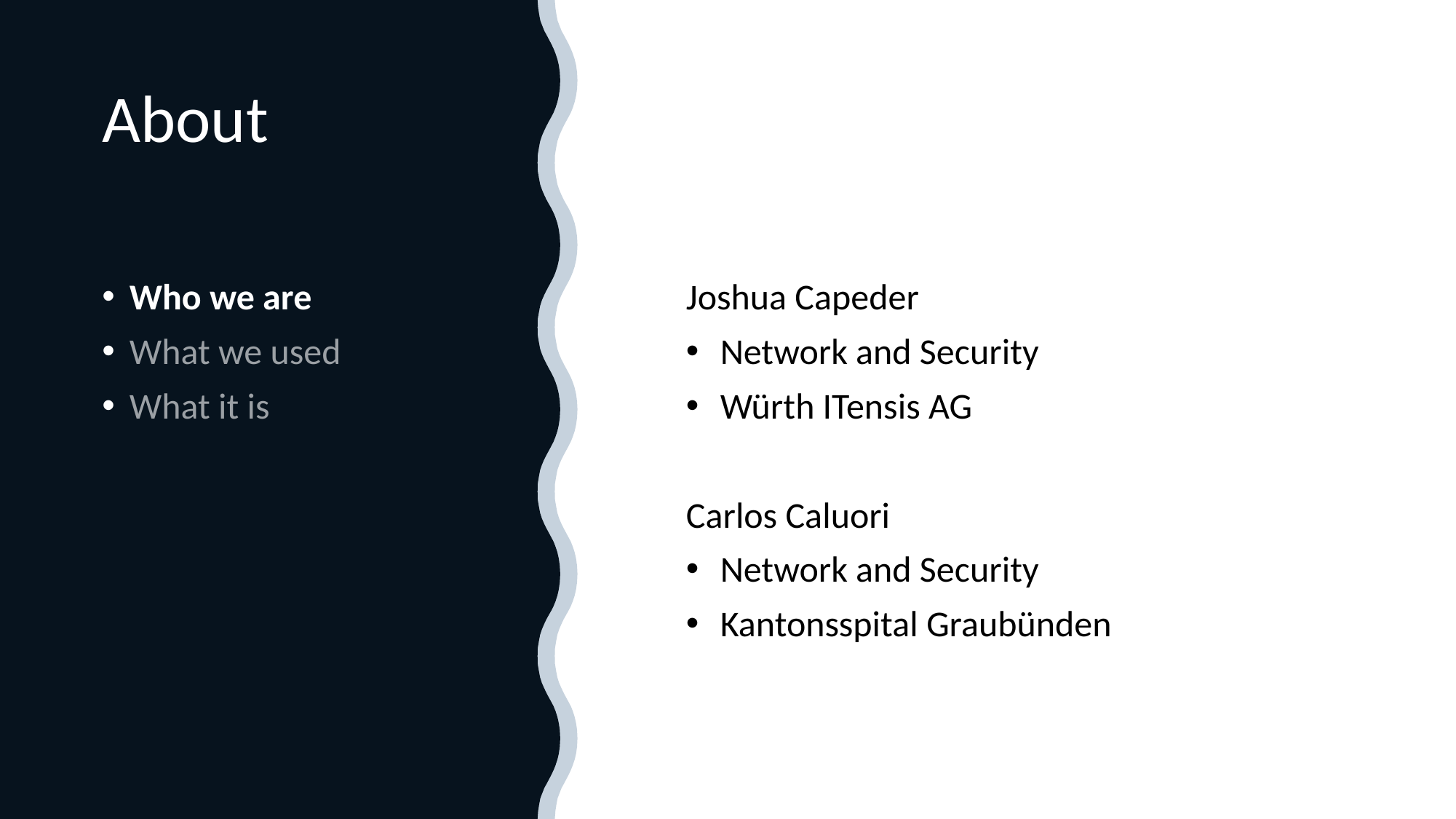

# About
Who we are
What we used
What it is
Joshua Capeder
Network and Security
Würth ITensis AG

Carlos Caluori
Network and Security
Kantonsspital Graubünden